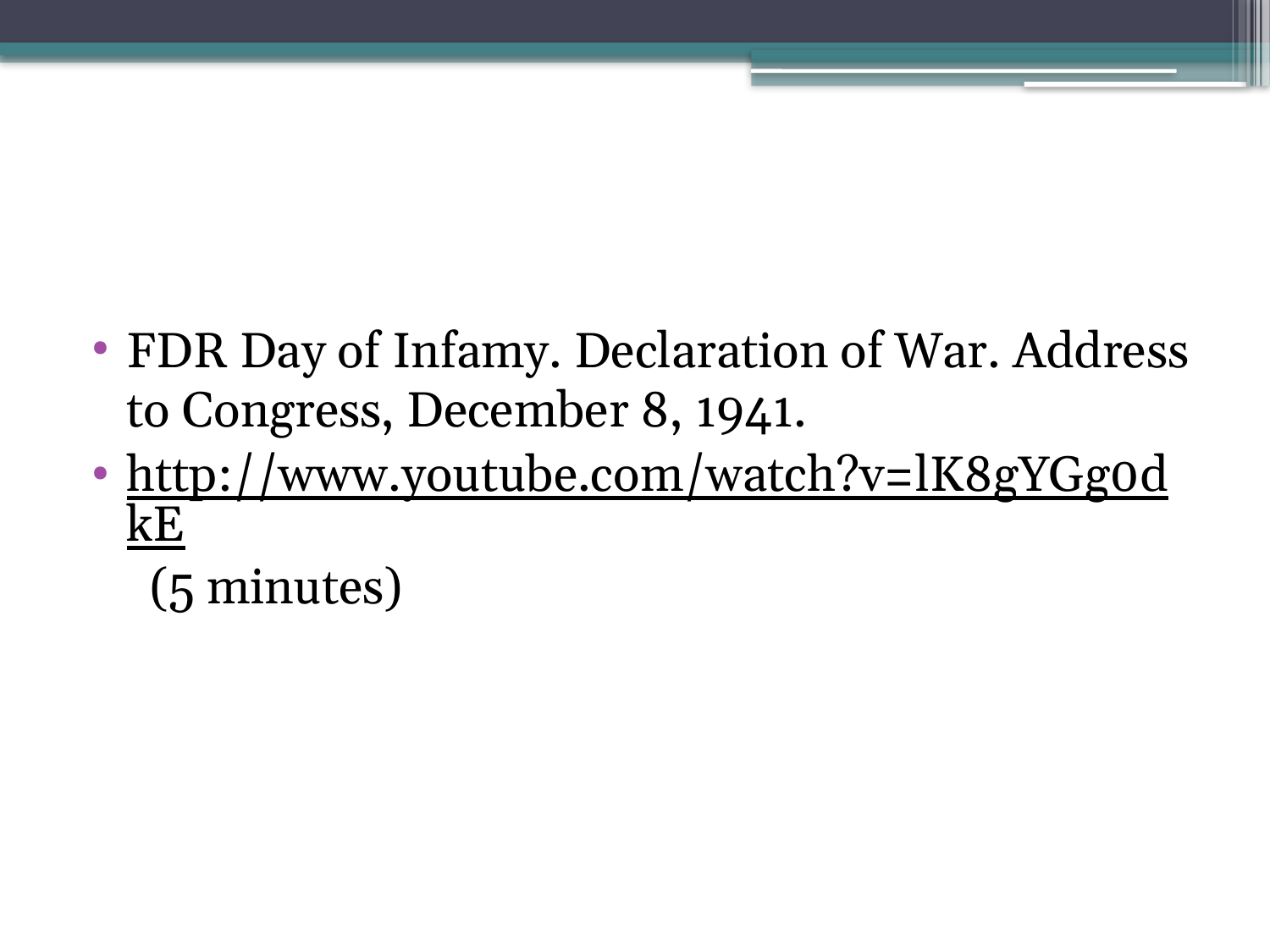

#
FDR Day of Infamy. Declaration of War. Address to Congress, December 8, 1941.
http://www.youtube.com/watch?v=lK8gYGg0dkE  (5 minutes)